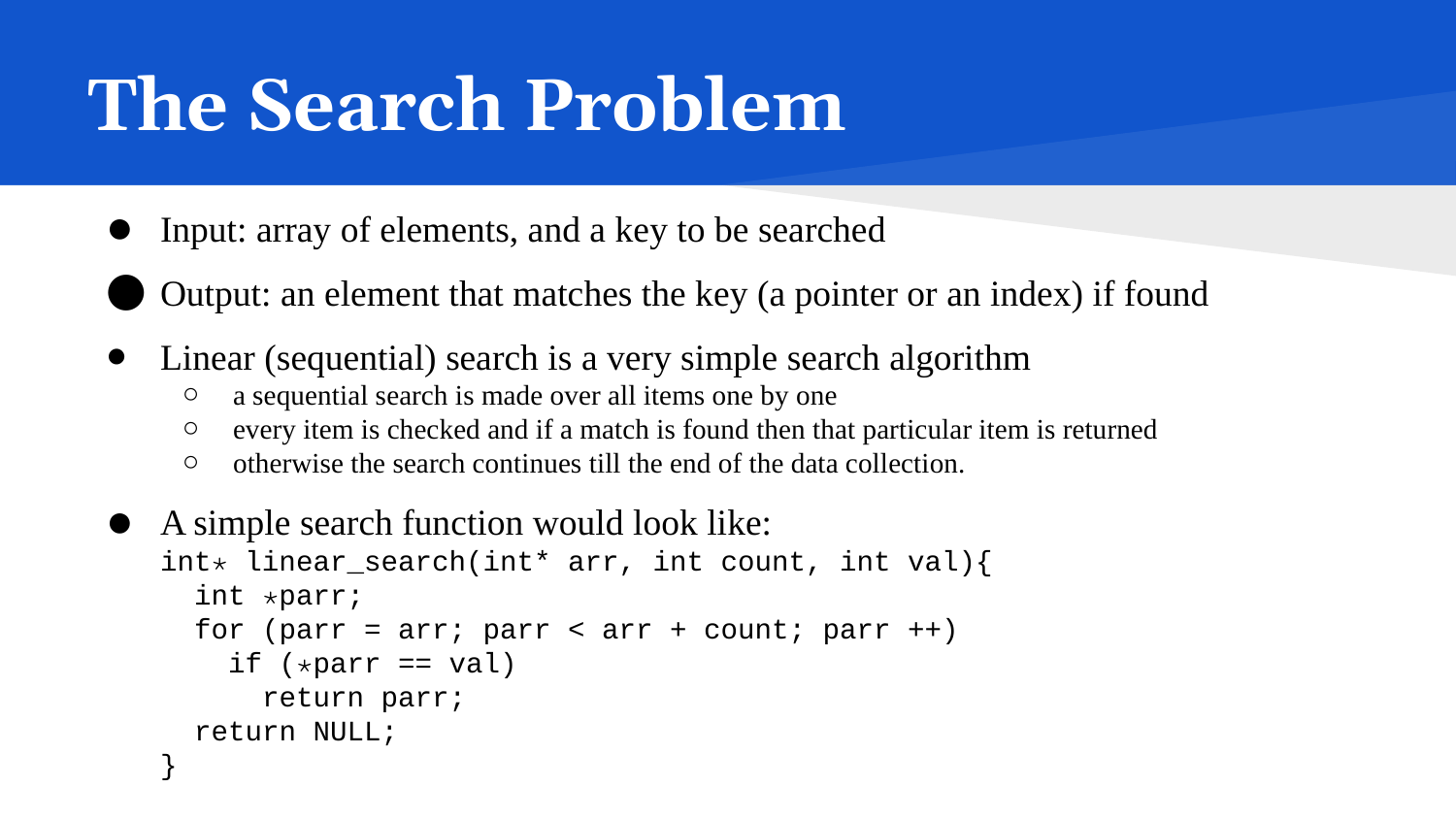

# The Search Problem
Input: array of elements, and a key to be searched
Output: an element that matches the key (a pointer or an index) if found
Linear (sequential) search is a very simple search algorithm
a sequential search is made over all items one by one
every item is checked and if a match is found then that particular item is returned
otherwise the search continues till the end of the data collection.
A simple search function would look like:
int∗ linear_search(int* arr, int count, int val){
  int ∗parr;
  for (parr = arr; parr < arr + count; parr ++)
    if (∗parr == val)
      return parr;
  return NULL;
}